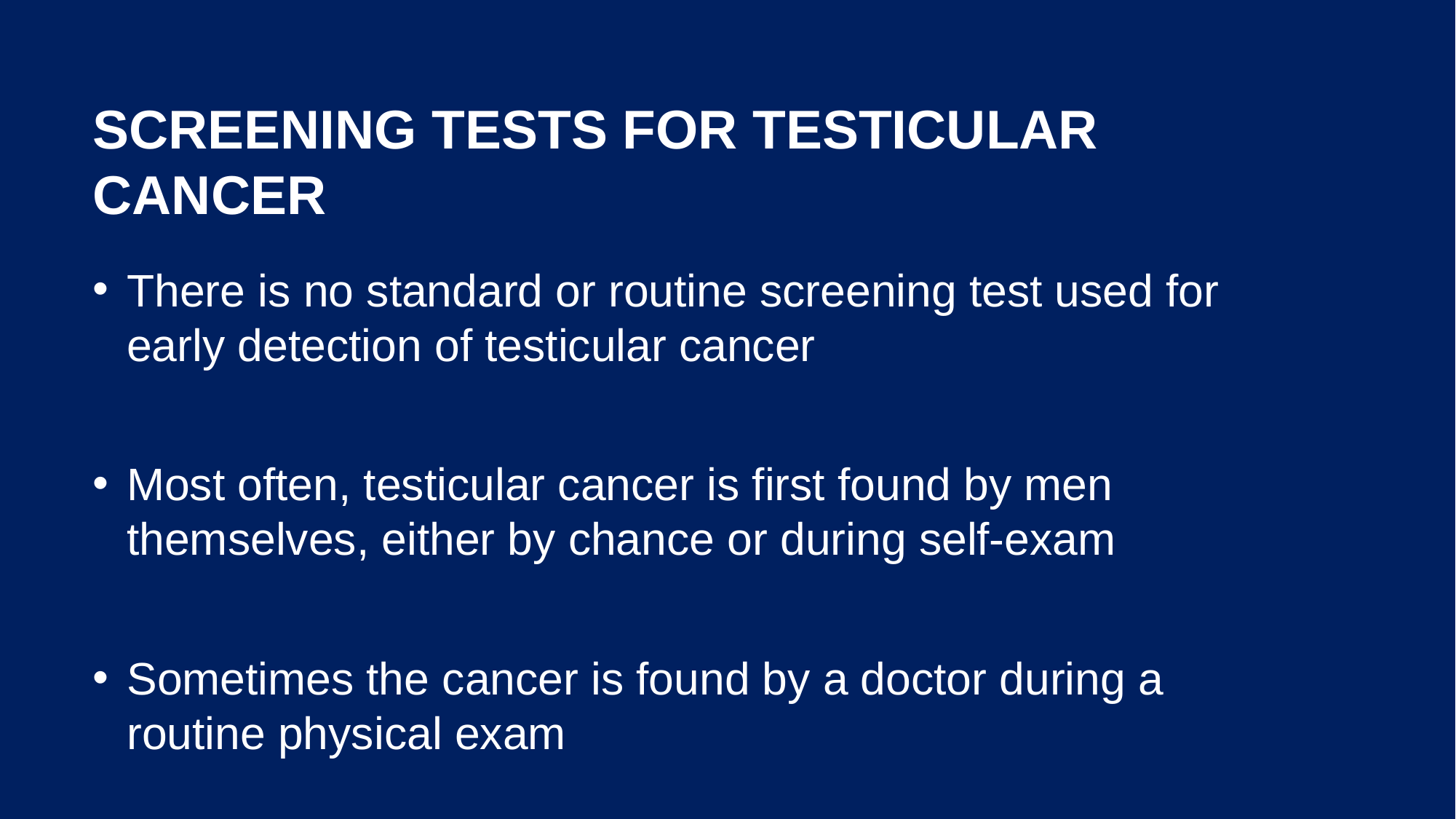

# Screening tests for testicular cancer
There is no standard or routine screening test used for early detection of testicular cancer

Most often, testicular cancer is first found by men themselves, either by chance or during self-exam

Sometimes the cancer is found by a doctor during a routine physical exam